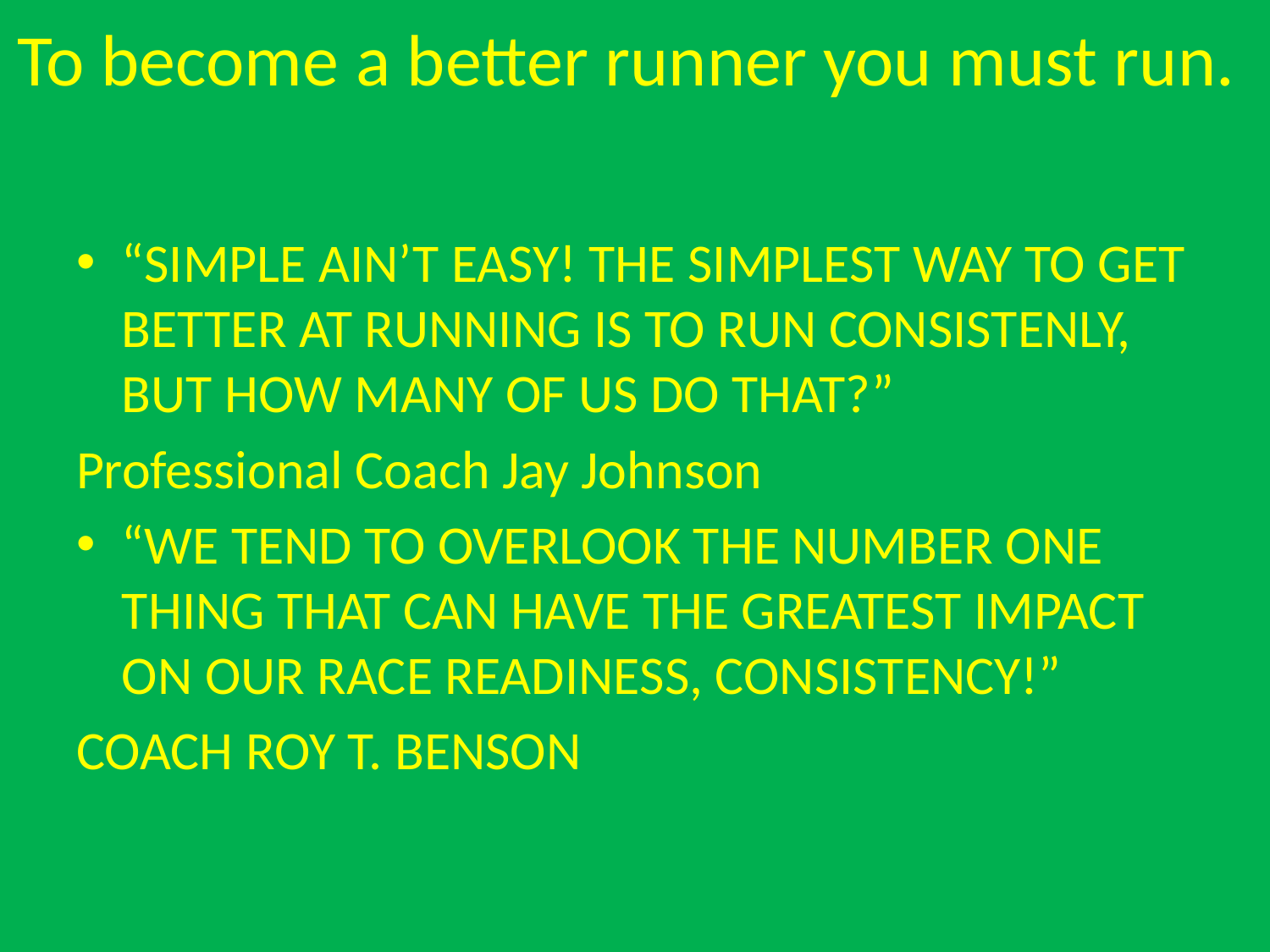

# To become a better runner you must run.
“SIMPLE AIN’T EASY! THE SIMPLEST WAY TO GET BETTER AT RUNNING IS TO RUN CONSISTENLY, BUT HOW MANY OF US DO THAT?”
Professional Coach Jay Johnson
“WE TEND TO OVERLOOK THE NUMBER ONE THING THAT CAN HAVE THE GREATEST IMPACT ON OUR RACE READINESS, CONSISTENCY!”
COACH ROY T. BENSON